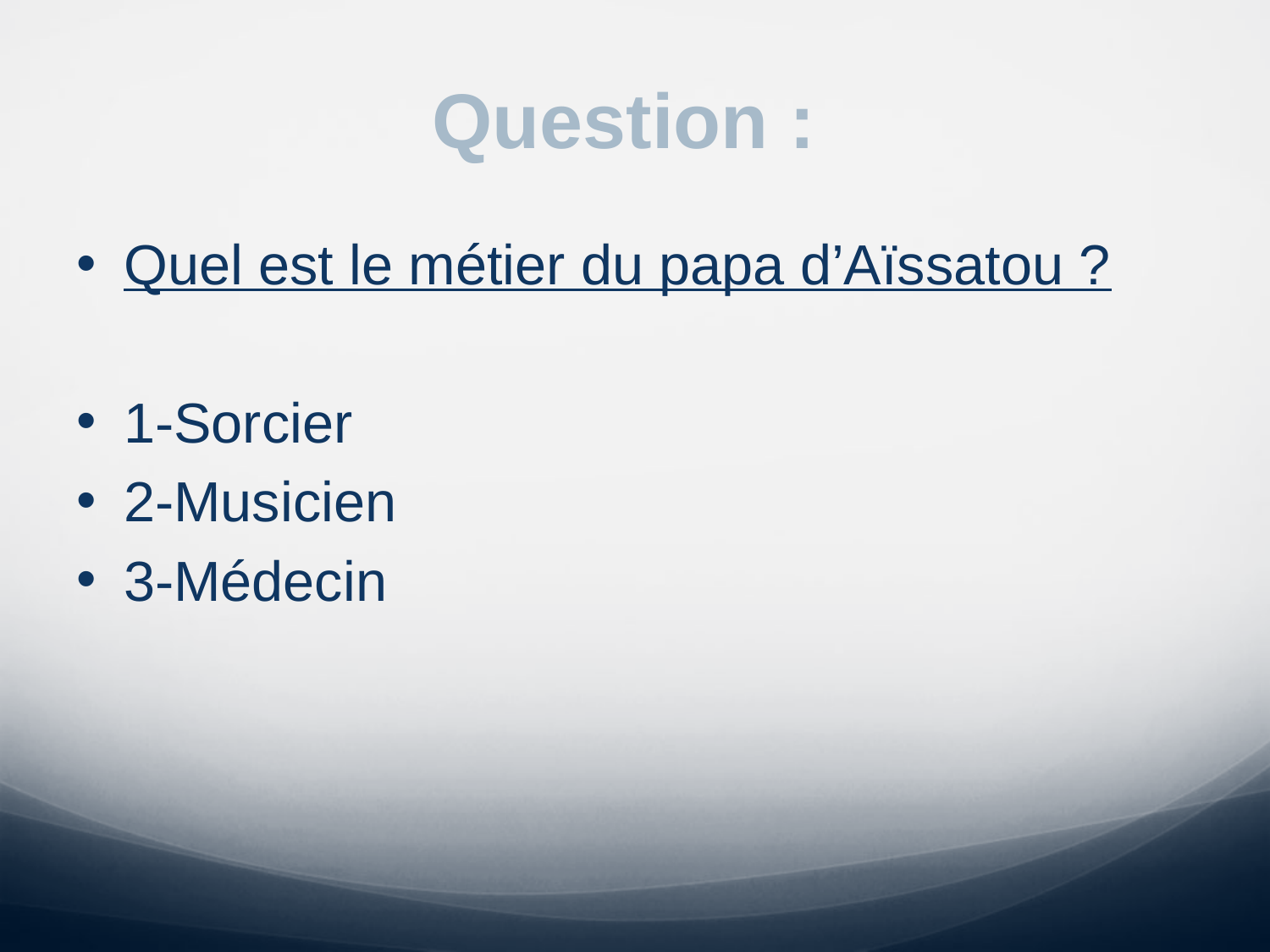

# Question :
Quel est le métier du papa d’Aïssatou ?

1-Sorcier
2-Musicien
3-Médecin